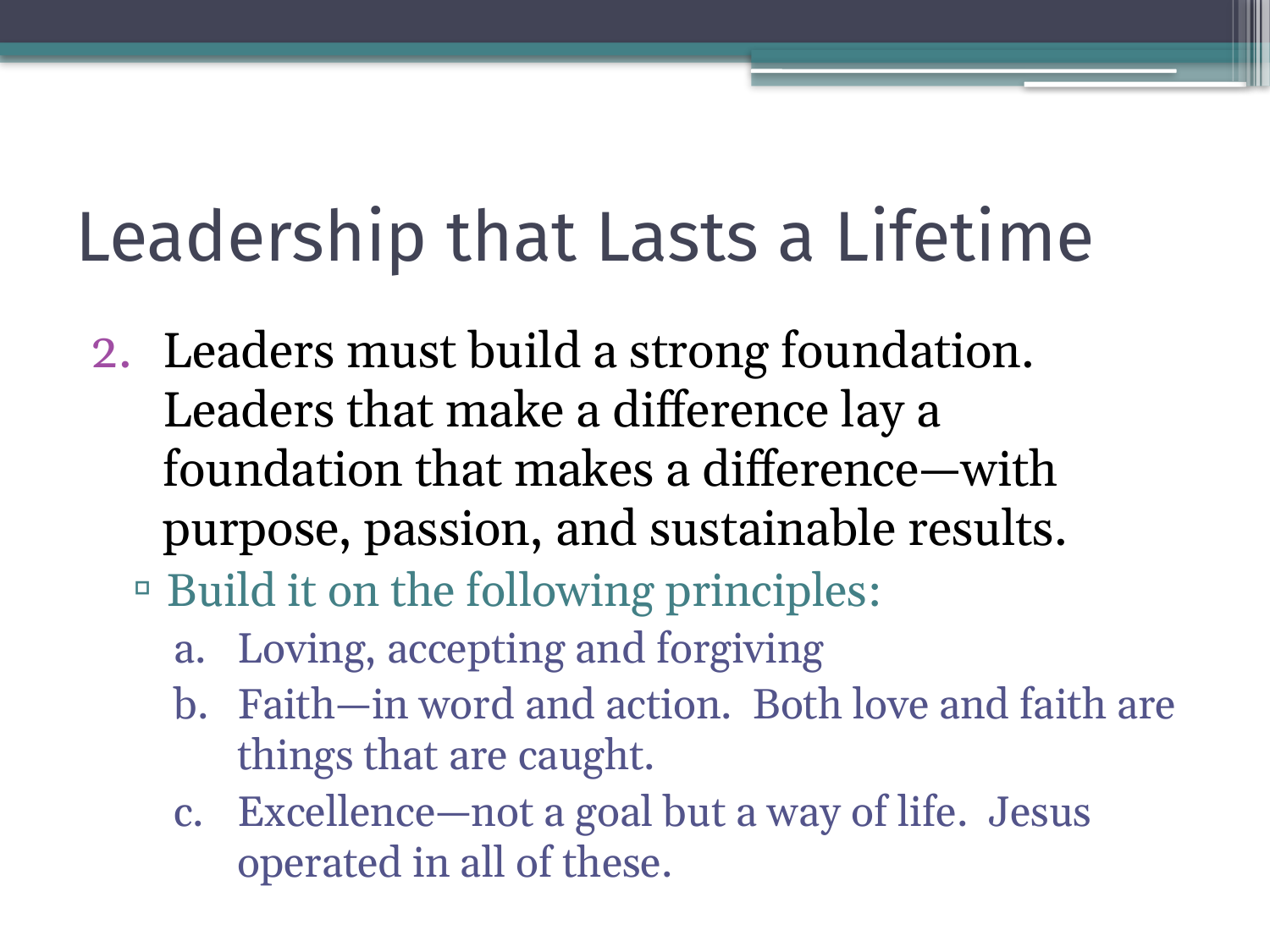

# Leadership that Lasts a Lifetime
Leaders must build a strong foundation. Leaders that make a difference lay a foundation that makes a difference—with purpose, passion, and sustainable results.
Build it on the following principles:
Loving, accepting and forgiving
Faith—in word and action.  Both love and faith are things that are caught.
Excellence—not a goal but a way of life.  Jesus operated in all of these.